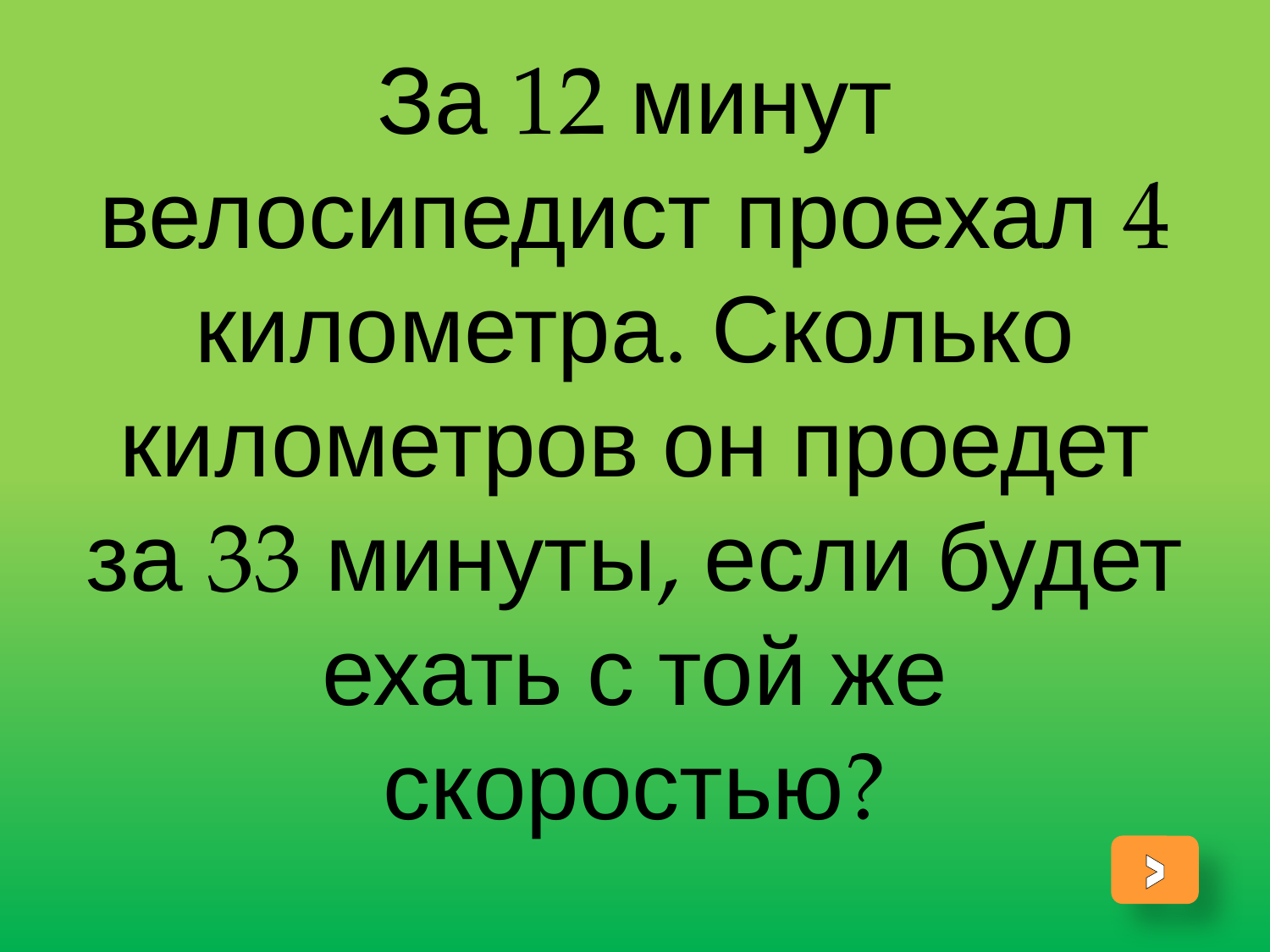

# За 12 минут велосипедист проехал 4 километра. Сколько километров он проедет за 33 минуты, если будет ехать с той же скоростью?
>